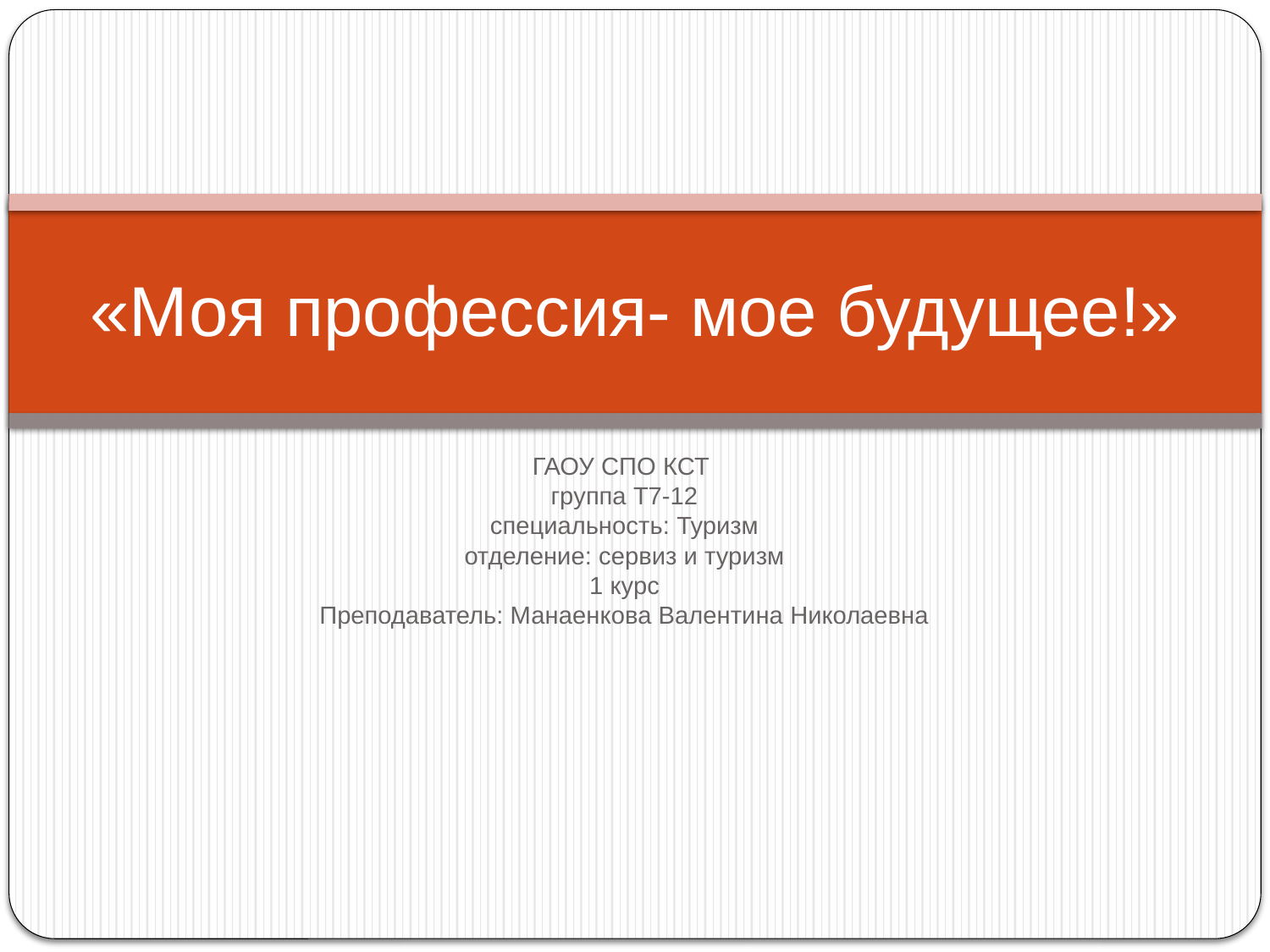

# «Моя профессия- мое будущее!»
ГАОУ СПО КСТ
группа Т7-12
специальность: Туризм
отделение: сервиз и туризм
1 курс
Преподаватель: Манаенкова Валентина Николаевна